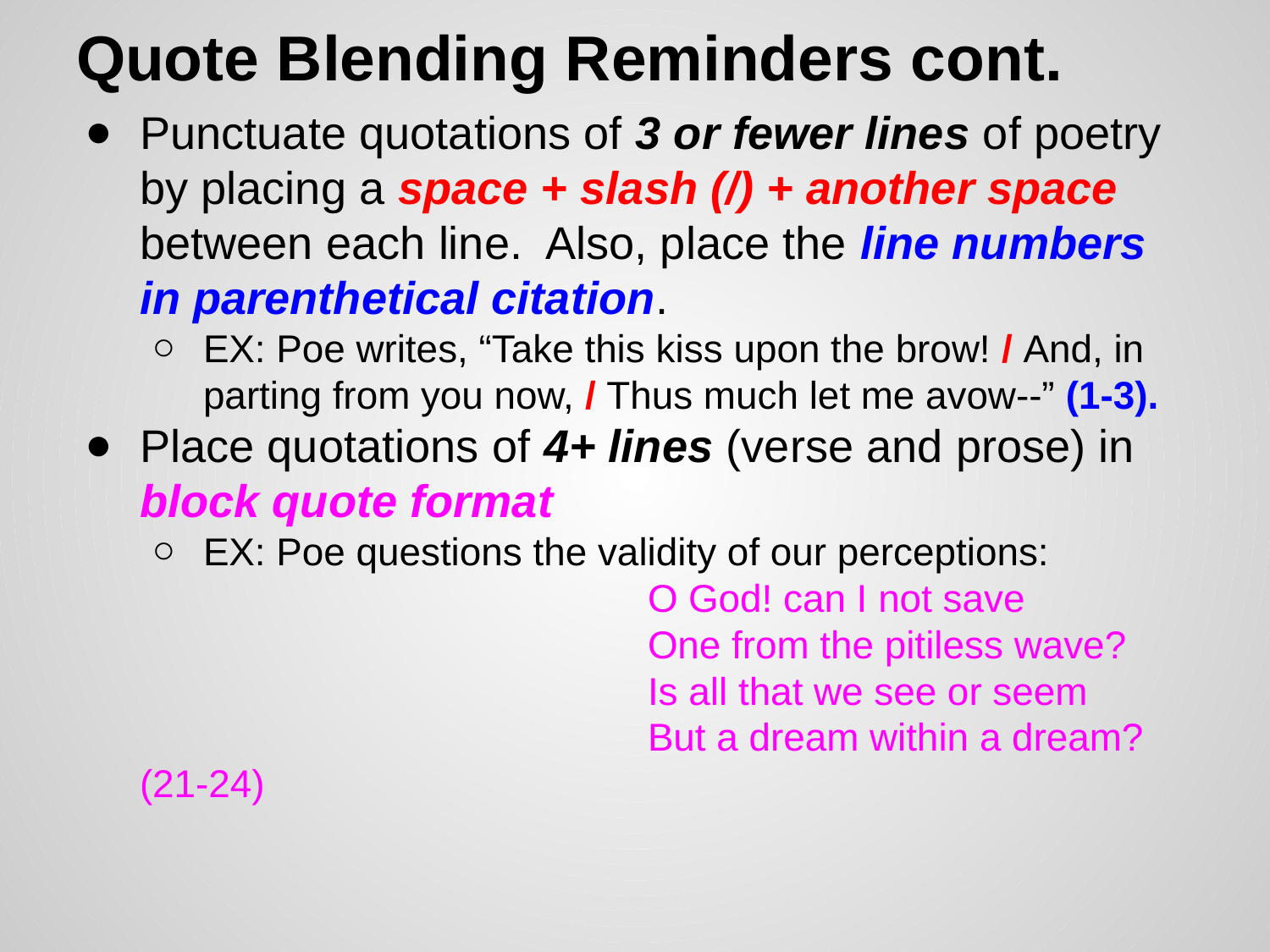

# Quote Blending Reminders cont.
Punctuate quotations of 3 or fewer lines of poetry by placing a space + slash (/) + another space between each line.  Also, place the line numbers in parenthetical citation.
EX: Poe writes, “Take this kiss upon the brow! / And, in parting from you now, / Thus much let me avow--” (1-3).
Place quotations of 4+ lines (verse and prose) in block quote format
EX: Poe questions the validity of our perceptions:
				O God! can I not save
				One from the pitiless wave?
				Is all that we see or seem
				But a dream within a dream? (21-24)